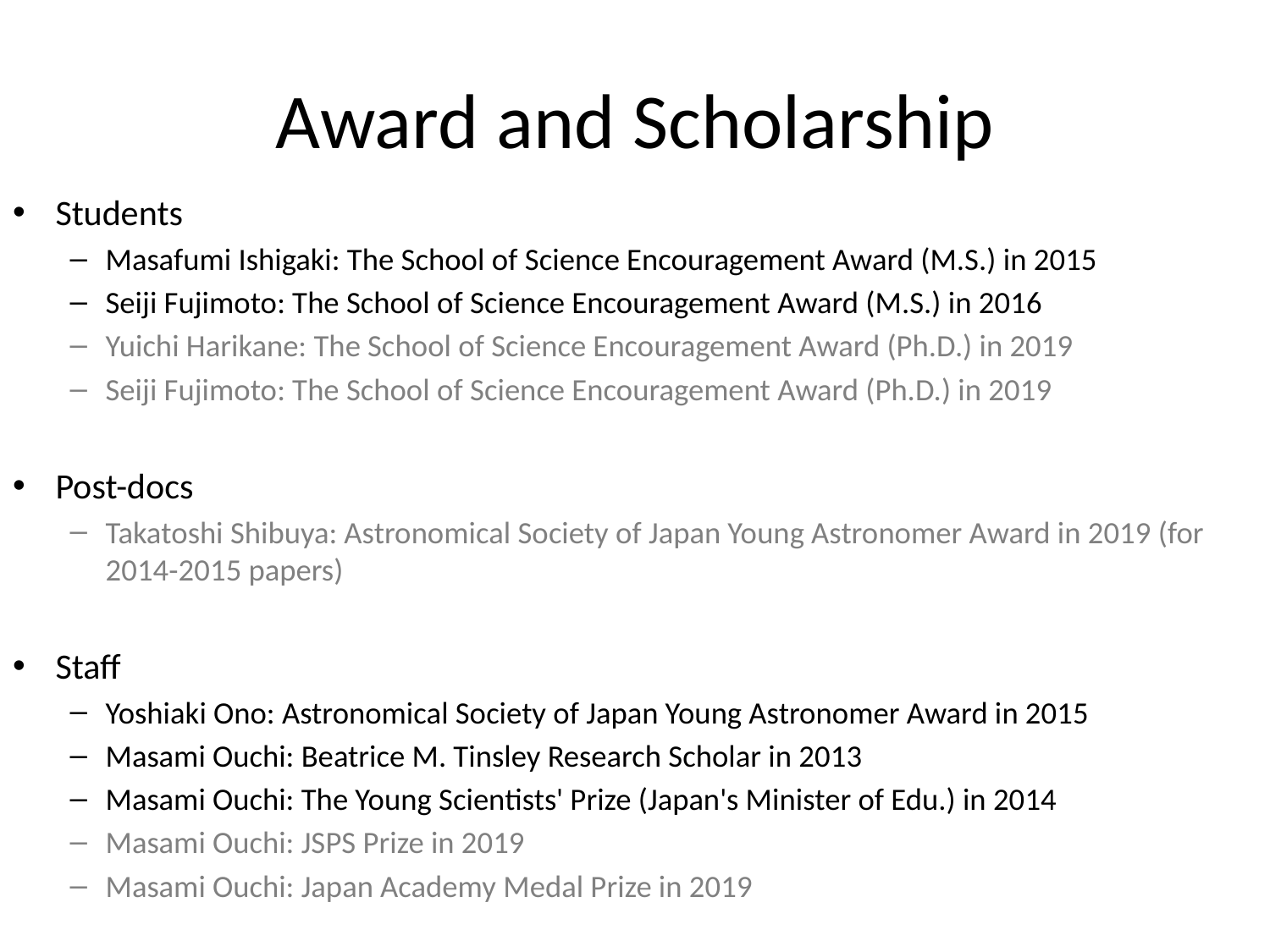

# Award and Scholarship
Students
Masafumi Ishigaki: The School of Science Encouragement Award (M.S.) in 2015
Seiji Fujimoto: The School of Science Encouragement Award (M.S.) in 2016
Yuichi Harikane: The School of Science Encouragement Award (Ph.D.) in 2019
Seiji Fujimoto: The School of Science Encouragement Award (Ph.D.) in 2019

Post-docs
Takatoshi Shibuya: Astronomical Society of Japan Young Astronomer Award in 2019 (for 2014-2015 papers)

Staff
Yoshiaki Ono: Astronomical Society of Japan Young Astronomer Award in 2015
Masami Ouchi: Beatrice M. Tinsley Research Scholar in 2013
Masami Ouchi: The Young Scientists' Prize (Japan's Minister of Edu.) in 2014
Masami Ouchi: JSPS Prize in 2019
Masami Ouchi: Japan Academy Medal Prize in 2019